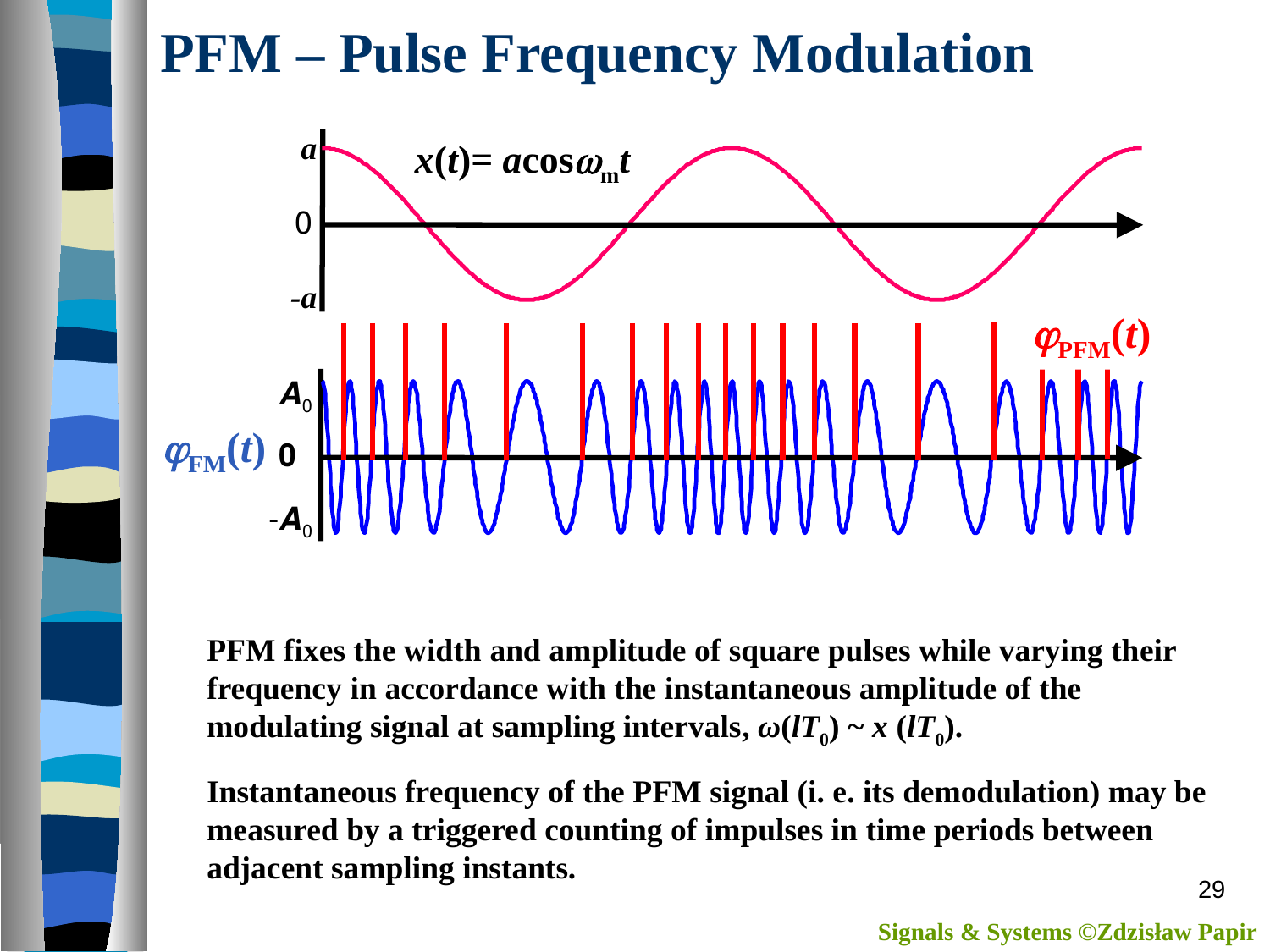

# PFM – Pulse Frequency Modulation
a
x(t)= acosωmt

0

-a
ϕPFM(t)
PFM fixes the width and amplitude of square pulses while varying their frequency in accordance with the instantaneous amplitude of the modulating signal at sampling intervals, ω(lT0) ~ x (lT0).

A0

ϕFM(t)
0

-A0

Instantaneous frequency of the PFM signal (i. e. its demodulation) may be measured by a triggered counting of impulses in time periods between adjacent sampling instants.
29
Signals & Systems ©Zdzisław Papir